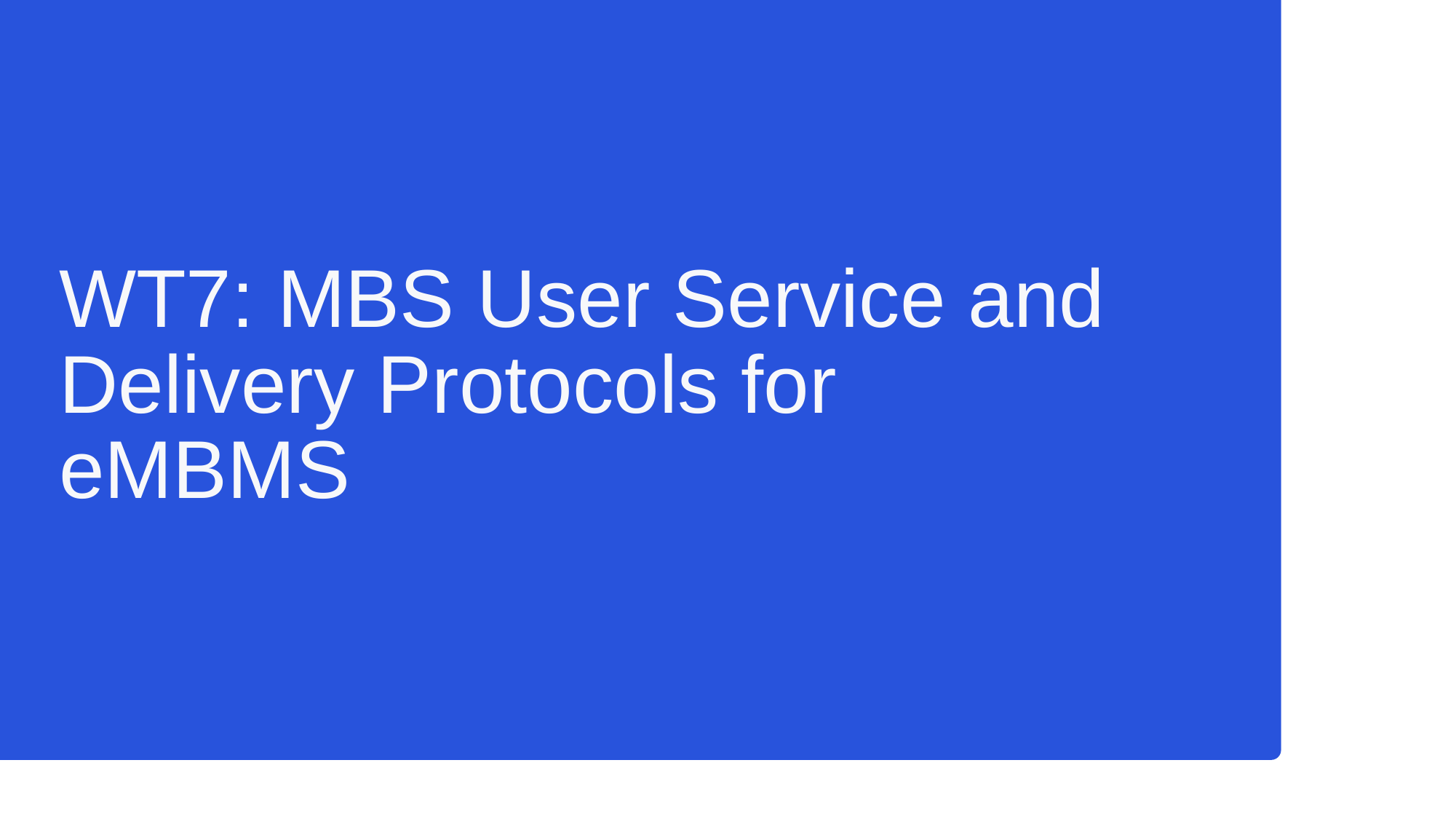

# WT7: MBS User Service and Delivery Protocols for eMBMS